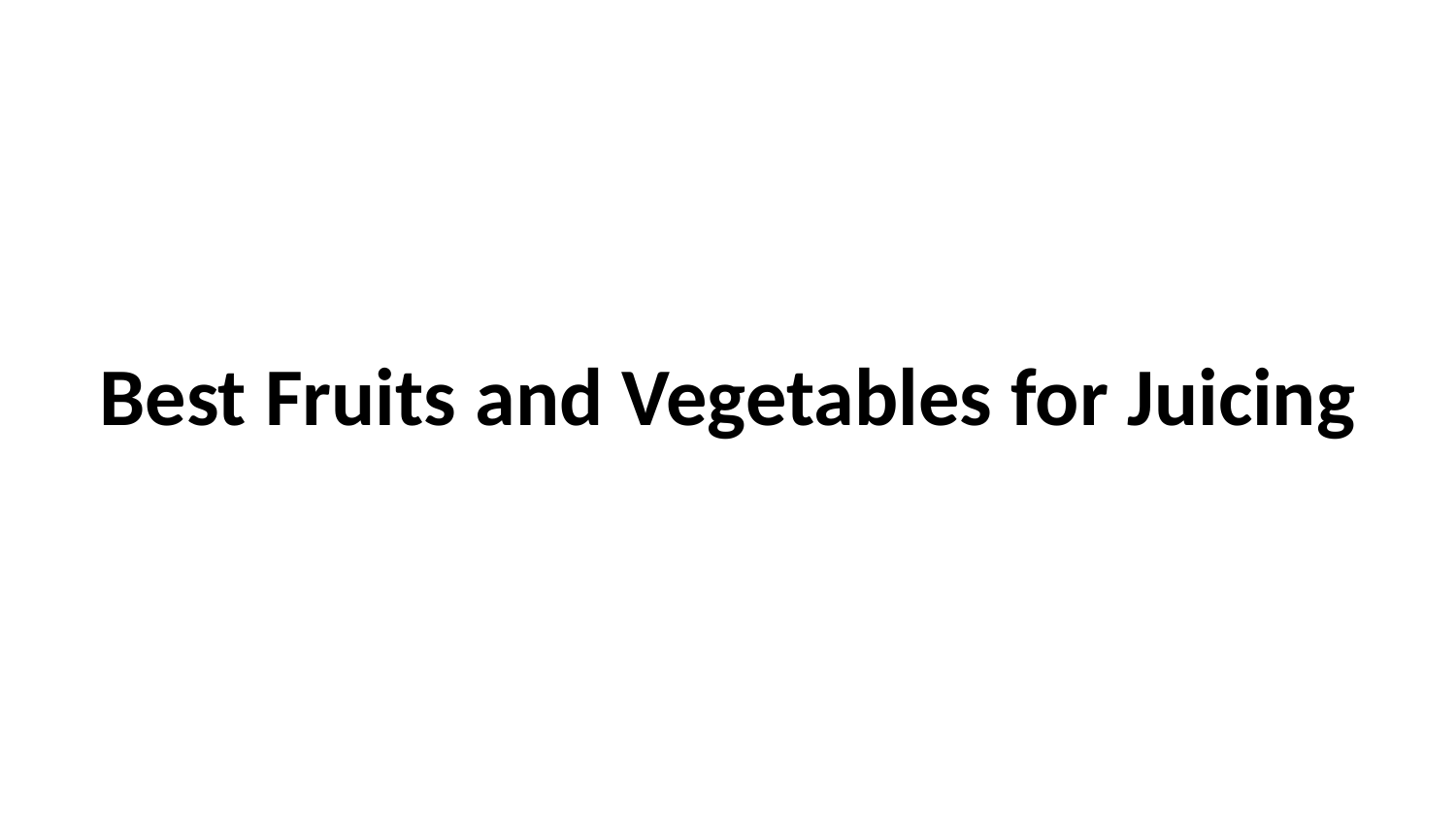

# Best Fruits and Vegetables for Juicing